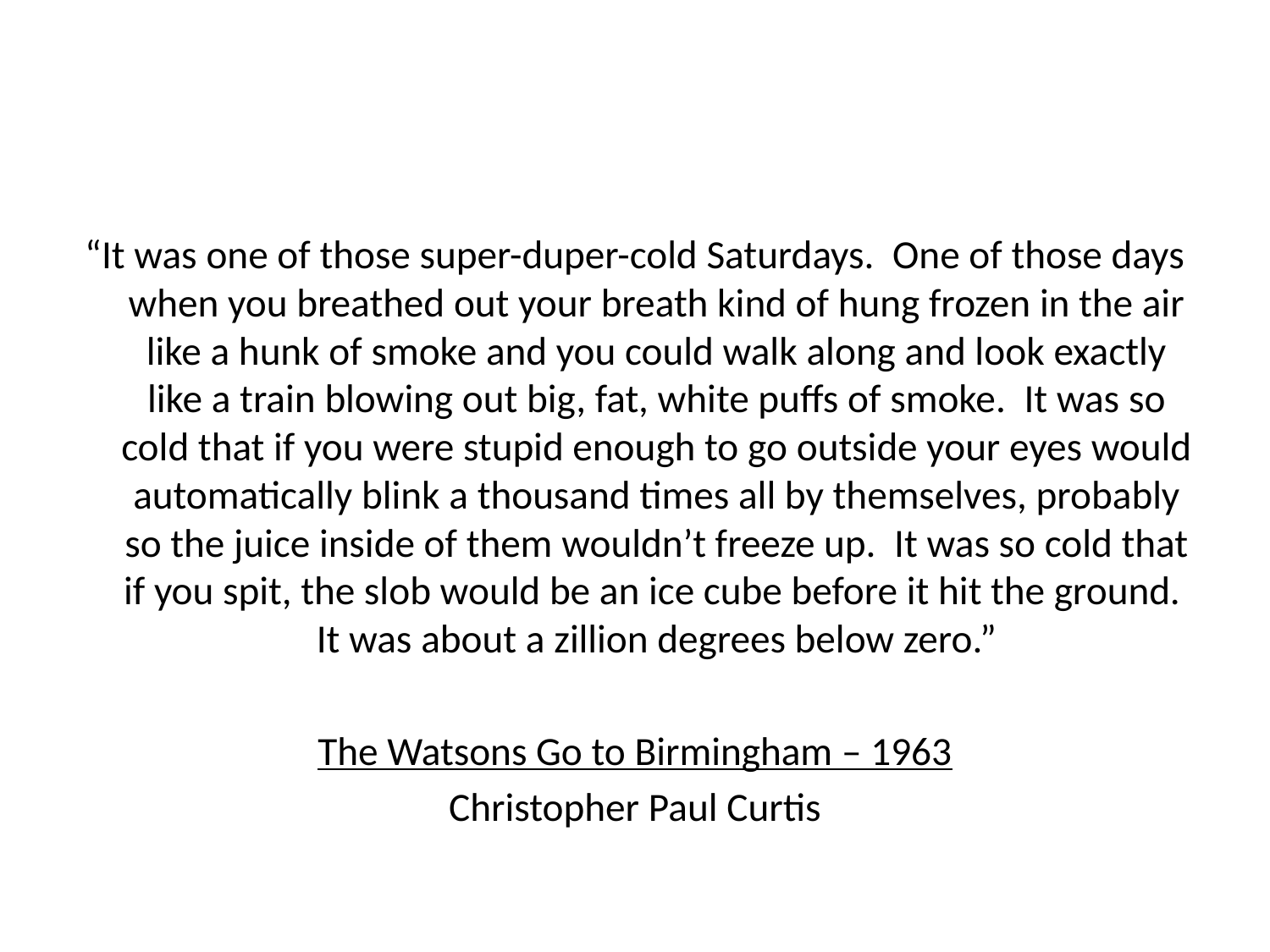

#
“It was one of those super-duper-cold Saturdays.  One of those days when you breathed out your breath kind of hung frozen in the air like a hunk of smoke and you could walk along and look exactly like a train blowing out big, fat, white puffs of smoke.  It was so cold that if you were stupid enough to go outside your eyes would automatically blink a thousand times all by themselves, probably so the juice inside of them wouldn’t freeze up.  It was so cold that if you spit, the slob would be an ice cube before it hit the ground.  It was about a zillion degrees below zero.”

The Watsons Go to Birmingham – 1963
Christopher Paul Curtis